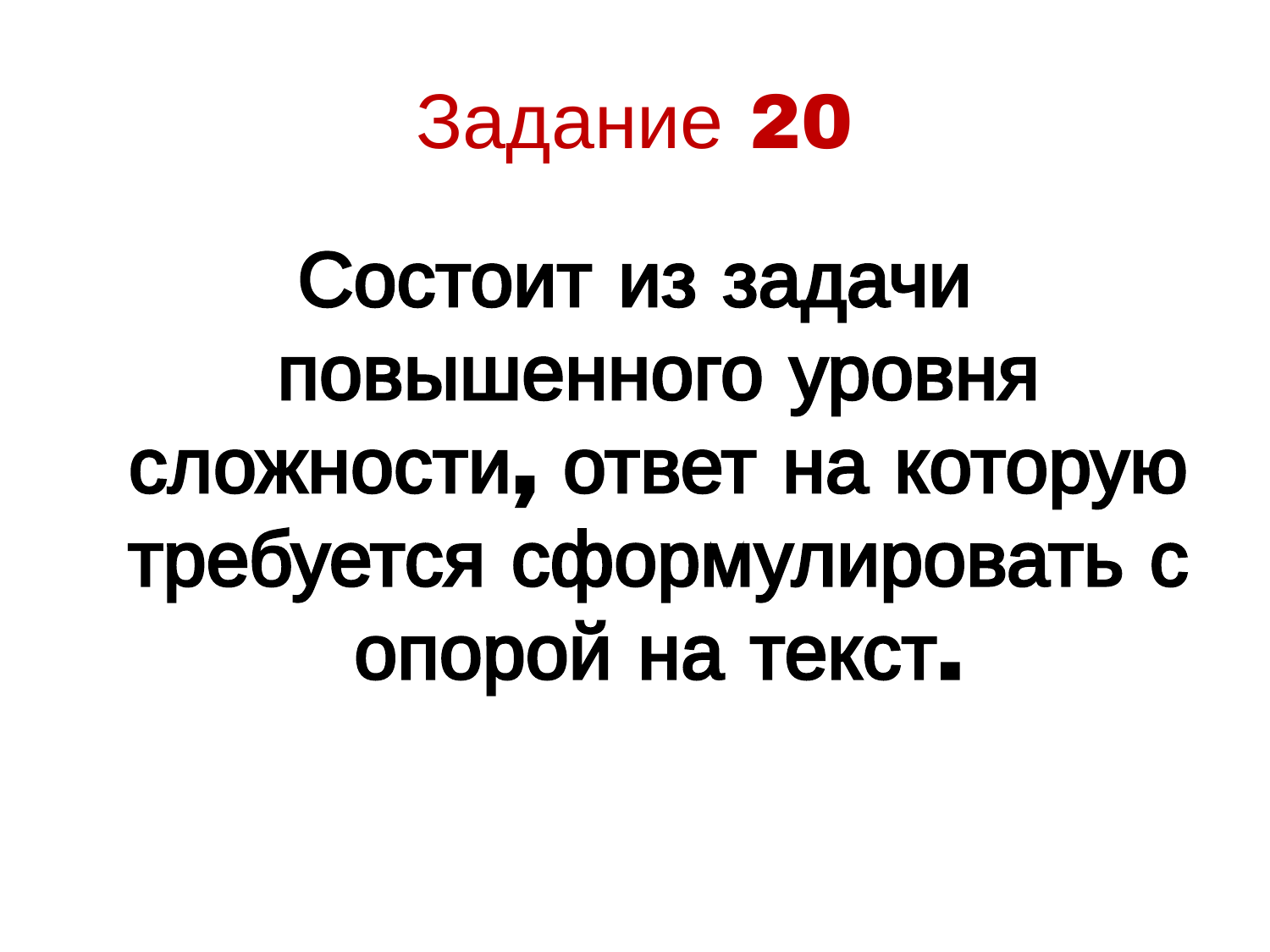

# Задание 20
Состоит из задачи повышенного уровня сложности, ответ на которую требуется сформулировать с опорой на текст.